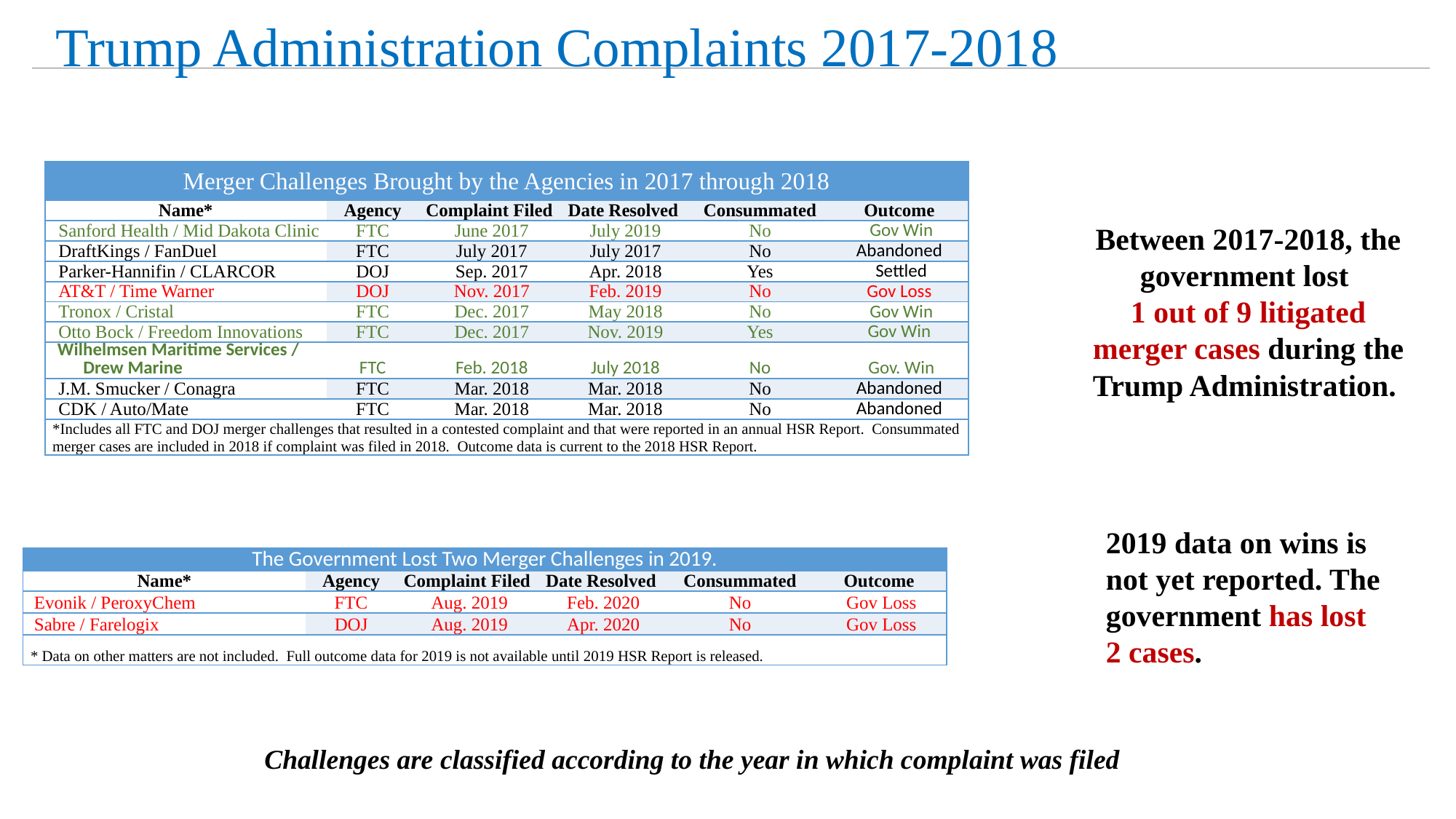

# Trump Administration Complaints 2017-2018

| Merger Challenges Brought by the Agencies in 2017 through 2018 |  |  |  |  |  |
| --- | --- | --- | --- | --- | --- |
| Name\* | Agency | Complaint Filed | Date Resolved | Consummated | Outcome |
| Sanford Health / Mid Dakota Clinic | FTC | June 2017 | July 2019 | No | Gov Win |
| DraftKings / FanDuel | FTC | July 2017 | July 2017 | No | Abandoned |
| Parker-Hannifin / CLARCOR | DOJ | Sep. 2017 | Apr. 2018 | Yes | Settled |
| AT&T / Time Warner | DOJ | Nov. 2017 | Feb. 2019 | No | Gov Loss |
| Tronox / Cristal | FTC | Dec. 2017 | May 2018 | No | Gov Win |
| Otto Bock / Freedom Innovations | FTC | Dec. 2017 | Nov. 2019 | Yes | Gov Win |
| Wilhelmsen Maritime Services / . Drew Marine | FTC | Feb. 2018 | July 2018 | No | Gov. Win |
| J.M. Smucker / Conagra | FTC | Mar. 2018 | Mar. 2018 | No | Abandoned |
| CDK / Auto/Mate | FTC | Mar. 2018 | Mar. 2018 | No | Abandoned |
| \*Includes all FTC and DOJ merger challenges that resulted in a contested complaint and that were reported in an annual HSR Report. Consummated merger cases are included in 2018 if complaint was filed in 2018. Outcome data is current to the 2018 HSR Report. |  |  |  |  |  |
Between 2017-2018, the government lost
1 out of 9 litigated merger cases during the Trump Administration.
2019 data on wins is not yet reported. The government has lost 2 cases.
| The Government Lost Two Merger Challenges in 2019. |  |  |  |  |  |
| --- | --- | --- | --- | --- | --- |
| Name\* | Agency | Complaint Filed | Date Resolved | Consummated | Outcome |
| Evonik / PeroxyChem | FTC | Aug. 2019 | Feb. 2020 | No | Gov Loss |
| Sabre / Farelogix | DOJ | Aug. 2019 | Apr. 2020 | No | Gov Loss |
| \* Data on other matters are not included. Full outcome data for 2019 is not available until 2019 HSR Report is released. |  |  |  |  |  |
Challenges are classified according to the year in which complaint was filed